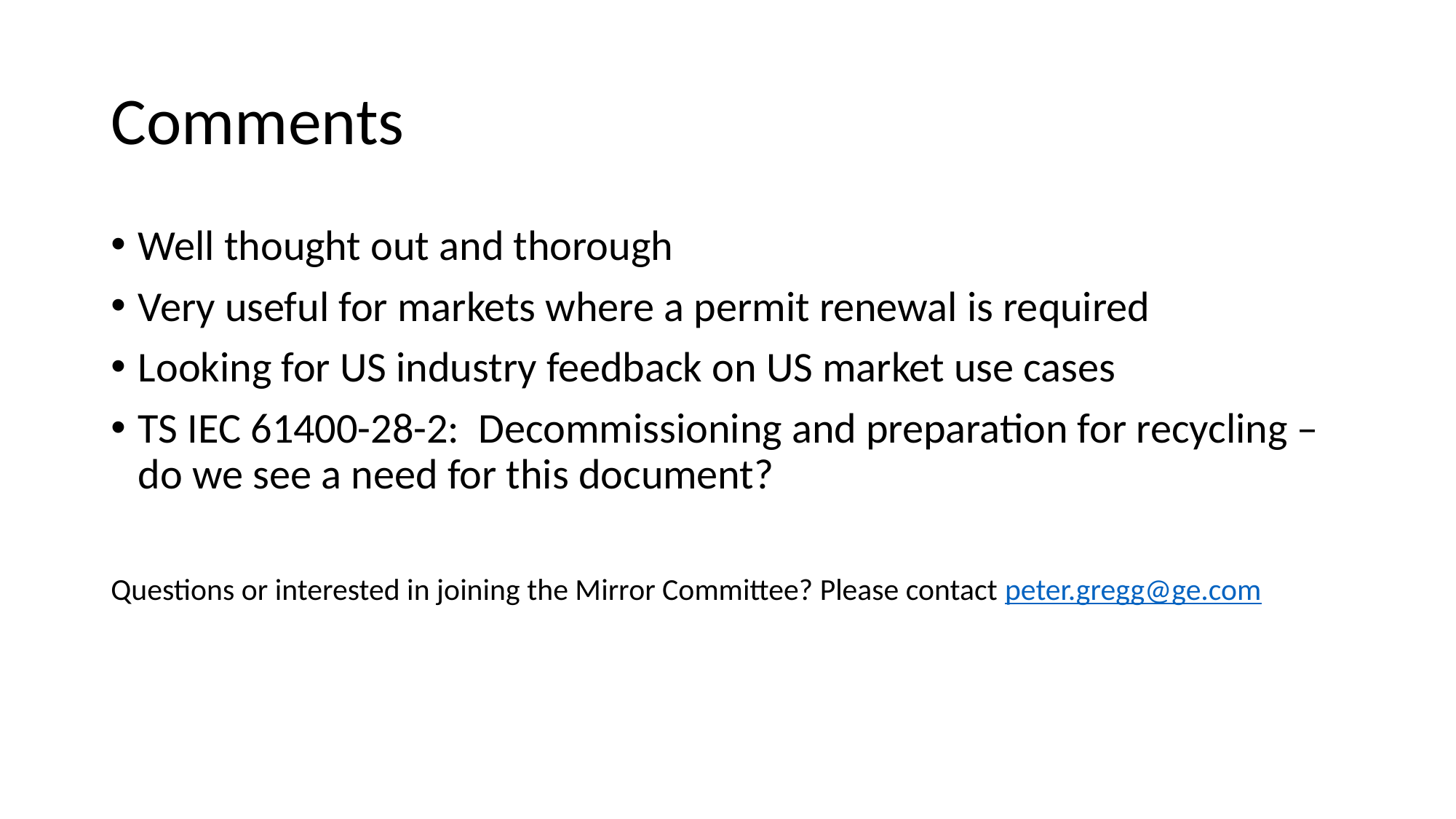

# Comments
Well thought out and thorough
Very useful for markets where a permit renewal is required
Looking for US industry feedback on US market use cases
TS IEC 61400-28-2:  Decommissioning and preparation for recycling – do we see a need for this document?

Questions or interested in joining the Mirror Committee? Please contact peter.gregg@ge.com